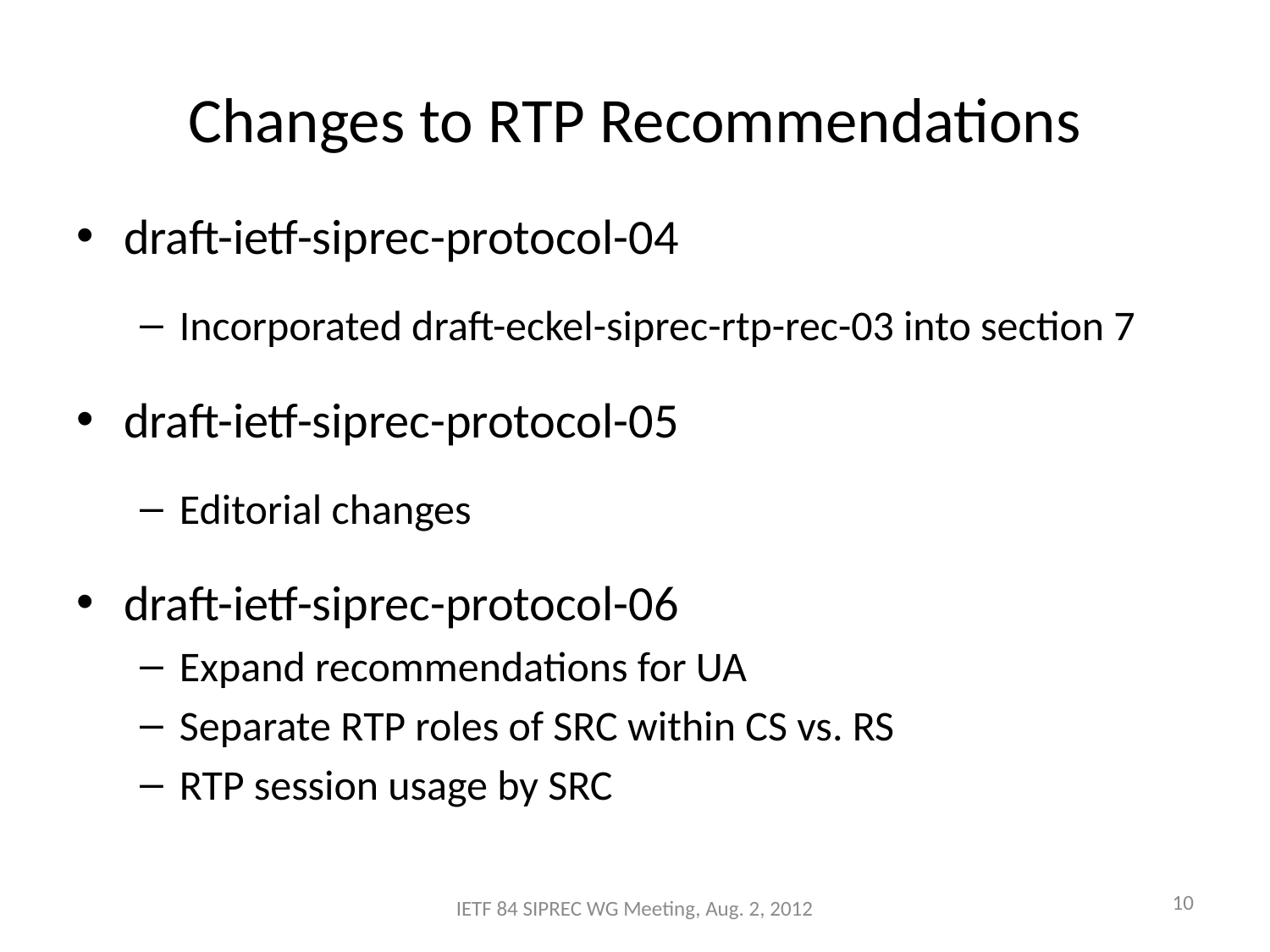

# Changes to RTP Recommendations
draft-ietf-siprec-protocol-04
Incorporated draft-eckel-siprec-rtp-rec-03 into section 7
draft-ietf-siprec-protocol-05
Editorial changes
draft-ietf-siprec-protocol-06
Expand recommendations for UA
Separate RTP roles of SRC within CS vs. RS
RTP session usage by SRC
IETF 84 SIPREC WG Meeting, Aug. 2, 2012
10